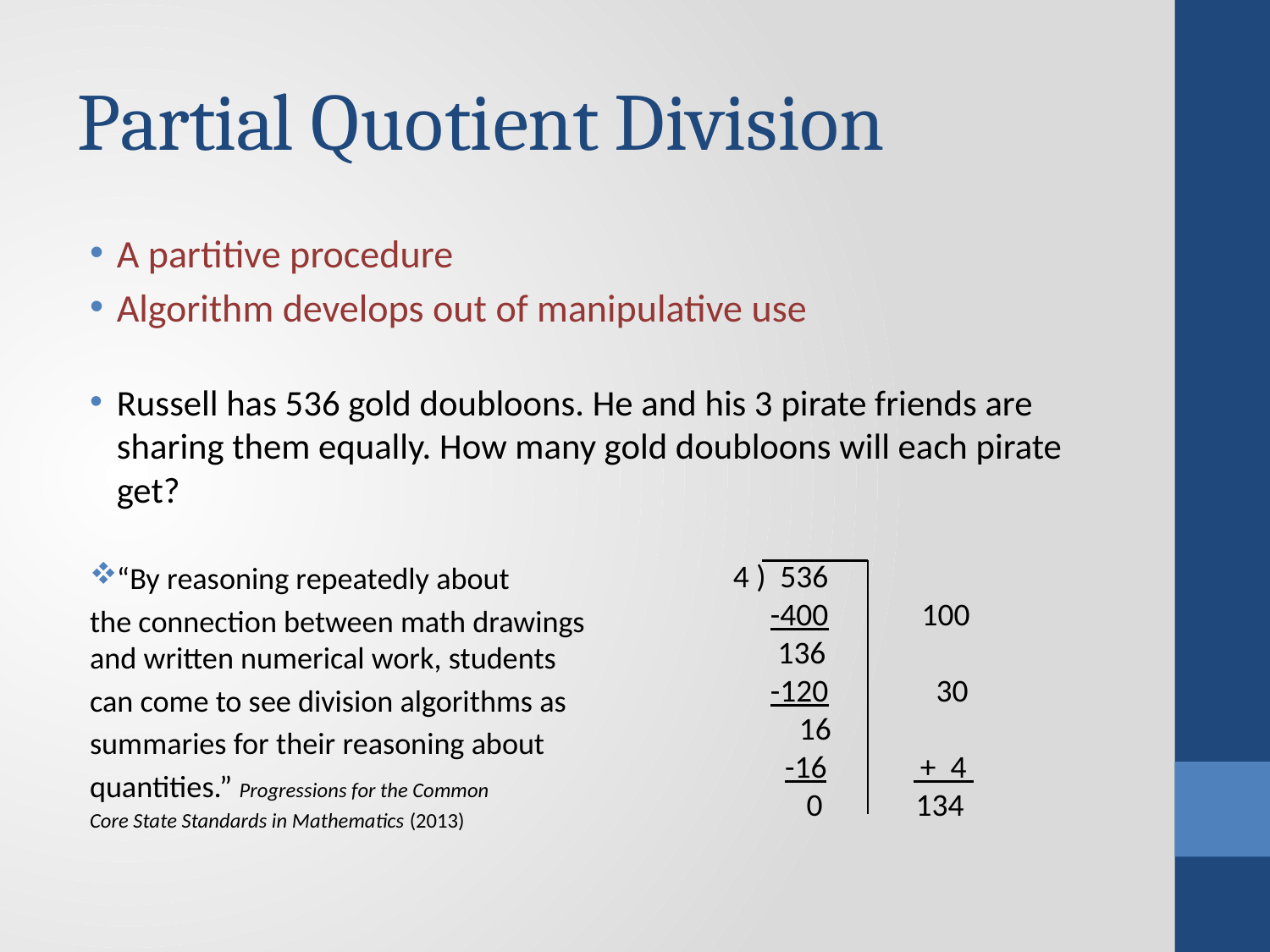

# Partial Quotient Division
A partitive procedure
Algorithm develops out of manipulative use

Russell has 536 gold doubloons. He and his 3 pirate friends are sharing them equally. How many gold doubloons will each pirate get?

“By reasoning repeatedly about
the connection between math drawings
and written numerical work, students
can come to see division algorithms as
summaries for their reasoning about
quantities.” Progressions for the Common
Core State Standards in Mathematics (2013)

      4 )  536
         -400             100
          136
         -120               30
             16
           -16             +  4
              0             134